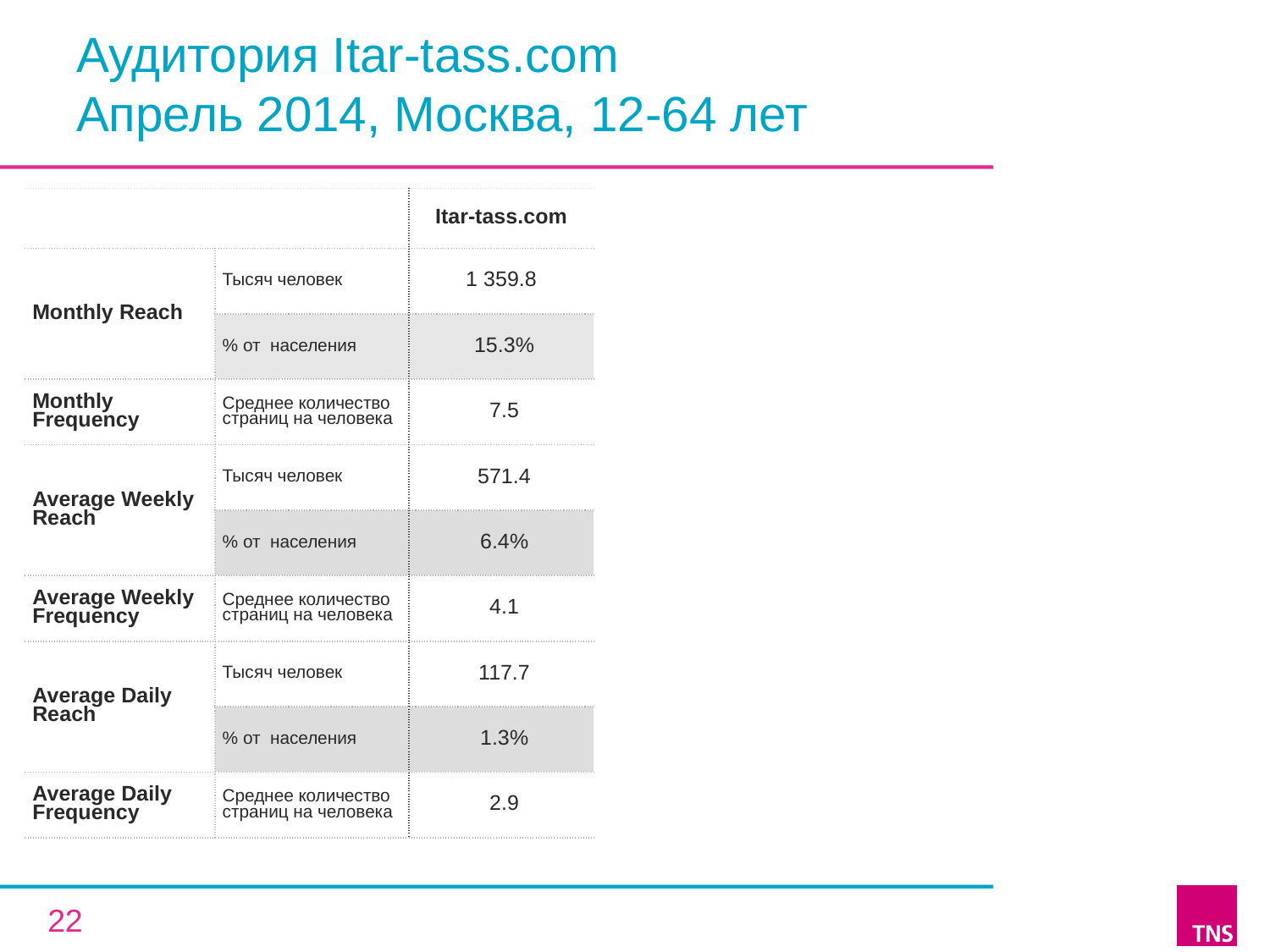

# Аудитория Itar-tass.com Апрель 2014, Москва, 12-64 лет
|  |  | Itar-tass.com |
| --- | --- | --- |
| Monthly Reach | Тысяч человек | 1 359.8 |
|  | % от населения | 15.3% |
| Monthly Frequency | Среднее количество страниц на человека | 7.5 |
| Average Weekly Reach | Тысяч человек | 571.4 |
|  | % от населения | 6.4% |
| Average Weekly Frequency | Среднее количество страниц на человека | 4.1 |
| Average Daily Reach | Тысяч человек | 117.7 |
|  | % от населения | 1.3% |
| Average Daily Frequency | Среднее количество страниц на человека | 2.9 |

22